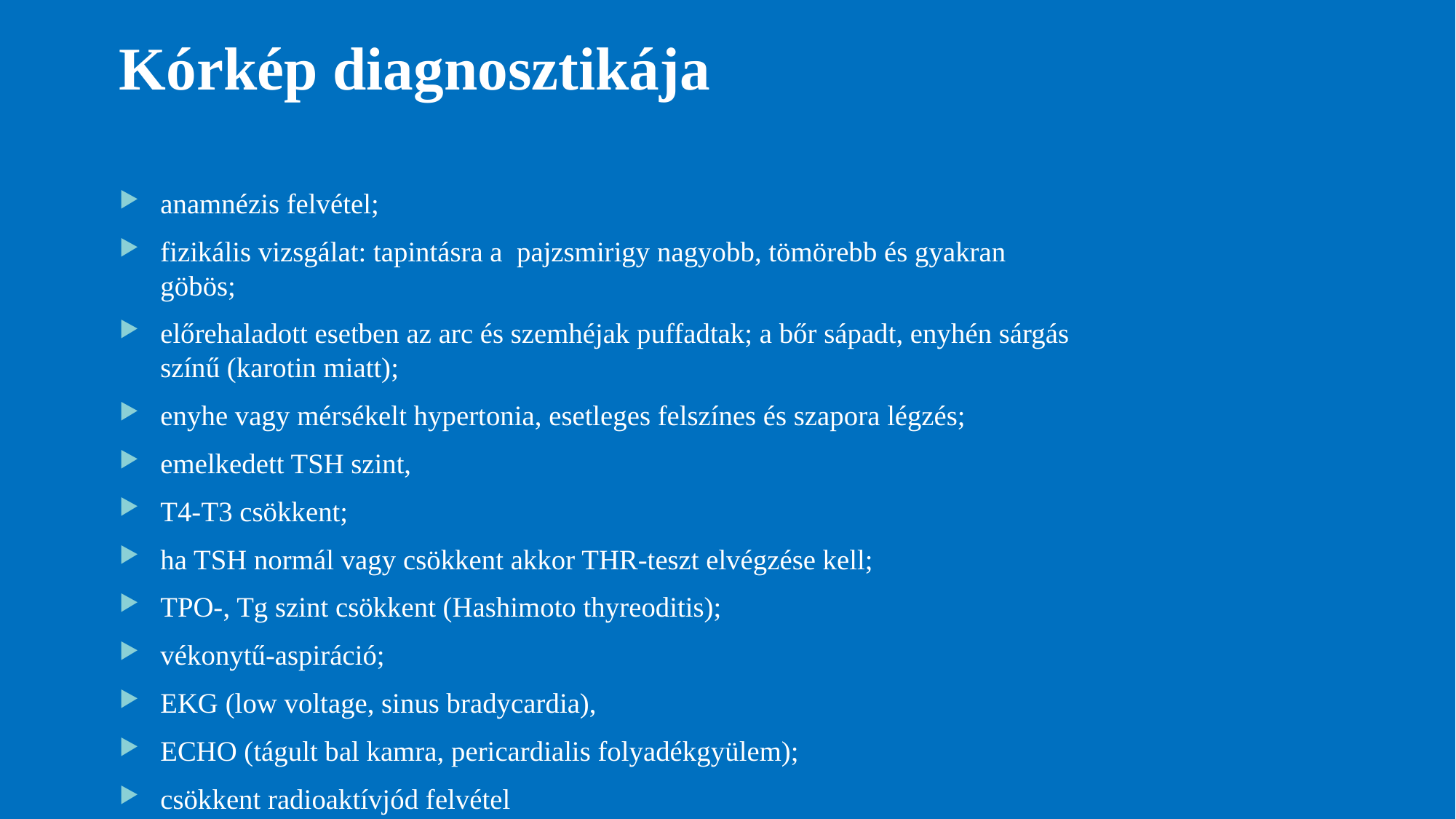

# Kórkép diagnosztikája

anamnézis felvétel;
fizikális vizsgálat: tapintásra a  pajzsmirigy nagyobb, tömörebb és gyakran göbös;
előrehaladott esetben az arc és szemhéjak puffadtak; a bőr sápadt, enyhén sárgás színű (karotin miatt);
enyhe vagy mérsékelt hypertonia, esetleges felszínes és szapora légzés;
emelkedett TSH szint,
T4-T3 csökkent;
ha TSH normál vagy csökkent akkor THR-teszt elvégzése kell;
TPO-, Tg szint csökkent (Hashimoto thyreoditis);
vékonytű-aspiráció;
EKG (low voltage, sinus bradycardia),
ECHO (tágult bal kamra, pericardialis folyadékgyülem);
csökkent radioaktívjód felvétel